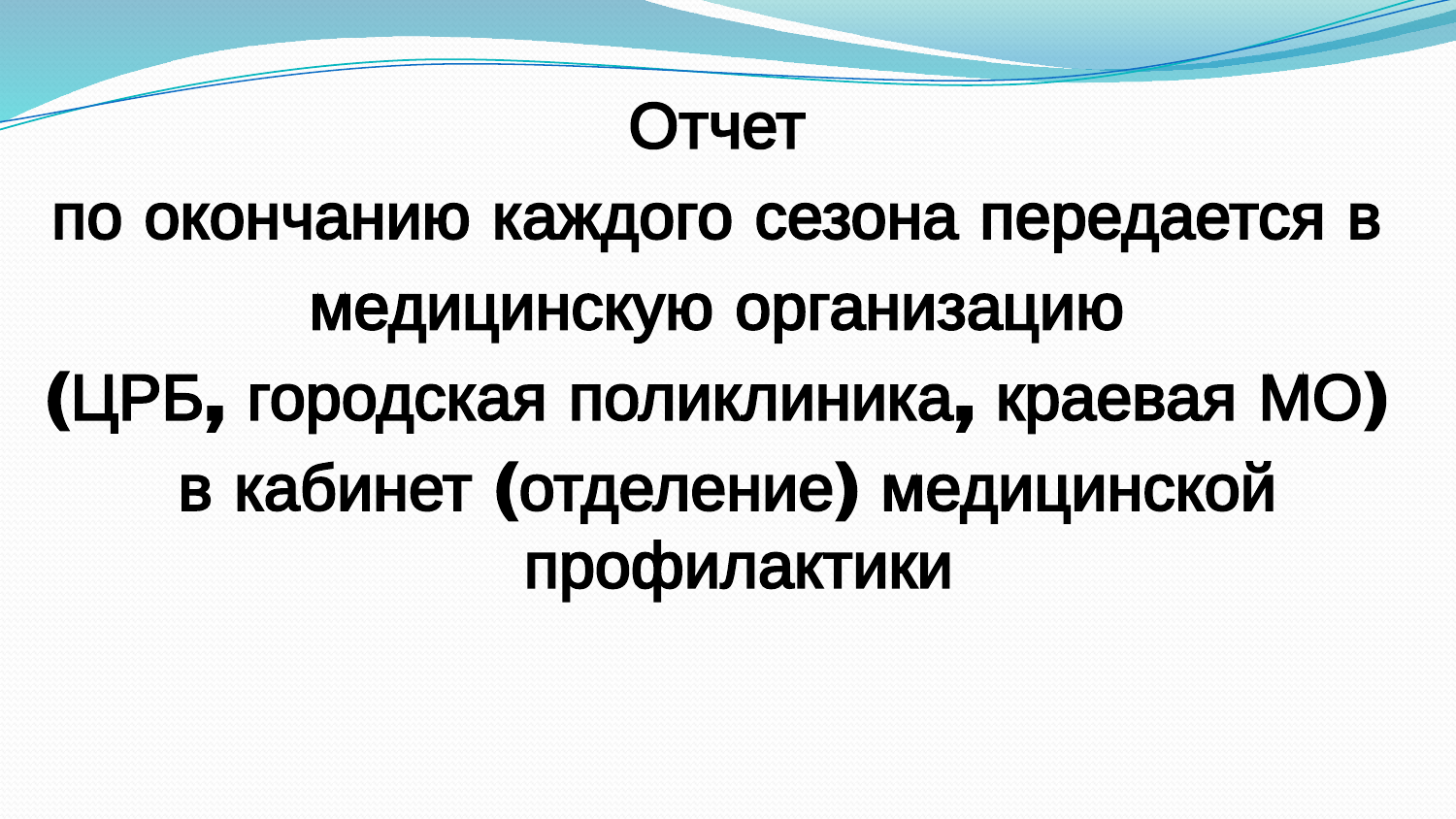

Отчет
по окончанию каждого сезона передается в
медицинскую организацию
(ЦРБ, городская поликлиника, краевая МО)
в кабинет (отделение) медицинской профилактики
#